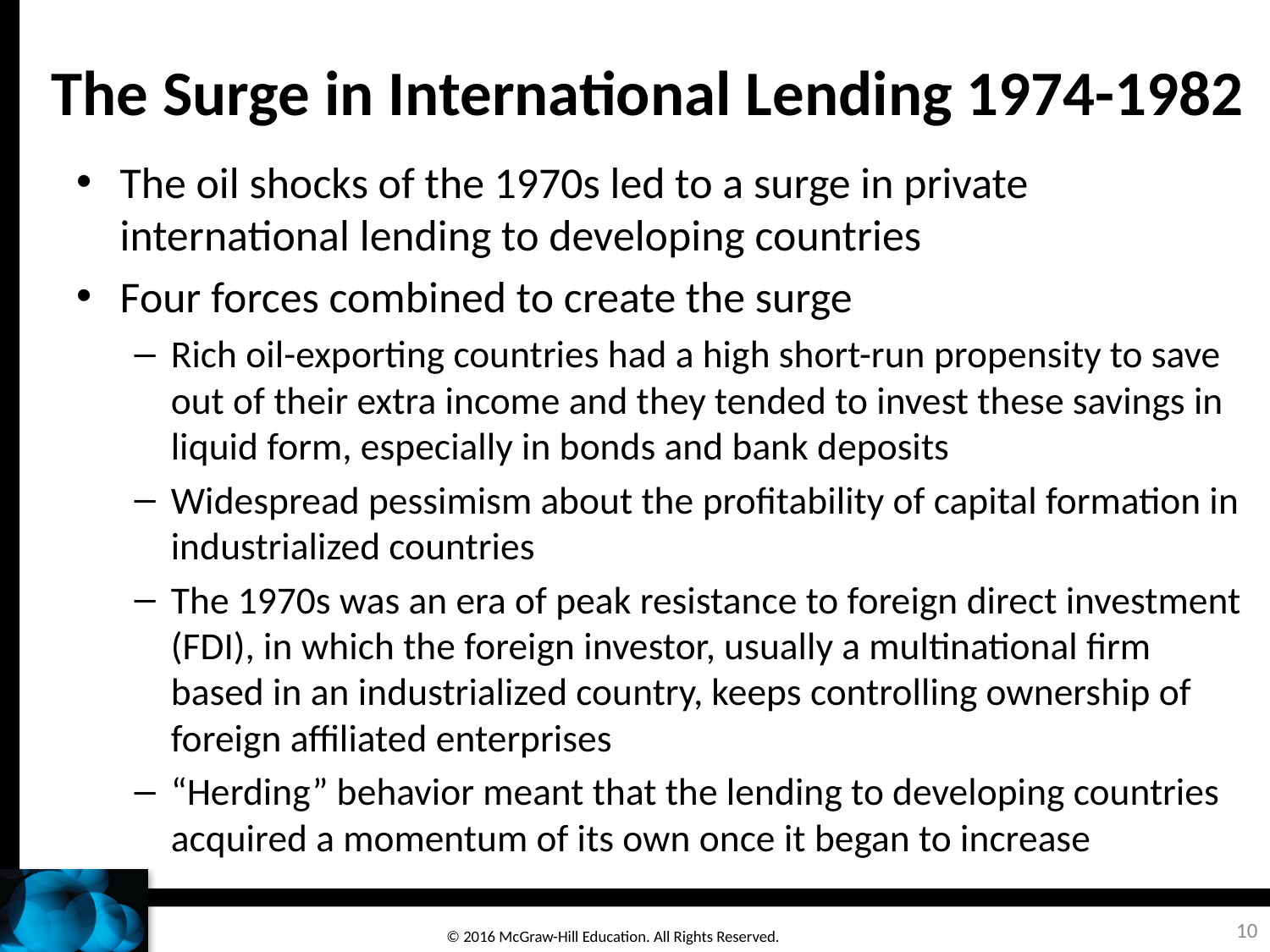

# The Surge in International Lending 1974-1982
The oil shocks of the 1970s led to a surge in private international lending to developing countries
Four forces combined to create the surge
Rich oil-exporting countries had a high short-run propensity to save out of their extra income and they tended to invest these savings in liquid form, especially in bonds and bank deposits
Widespread pessimism about the profitability of capital formation in industrialized countries
The 1970s was an era of peak resistance to foreign direct investment (FDI), in which the foreign investor, usually a multinational firm based in an industrialized country, keeps controlling ownership of foreign affiliated enterprises
“Herding” behavior meant that the lending to developing countries acquired a momentum of its own once it began to increase
10
© 2016 McGraw-Hill Education. All Rights Reserved.